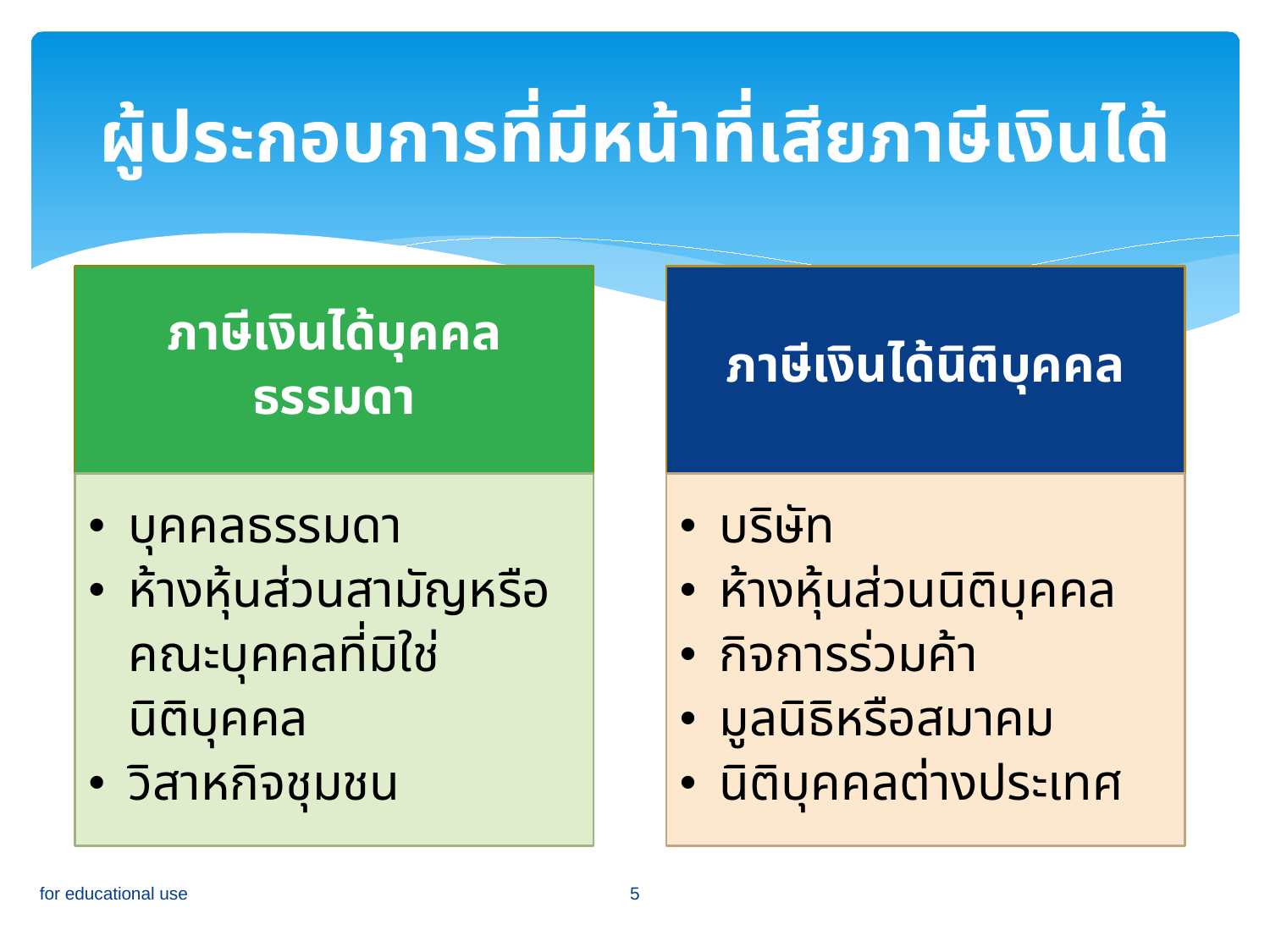

# ผู้ประกอบการที่มีหน้าที่เสียภาษีเงินได้
ภาษีเงินได้บุคคลธรรมดา
ภาษีเงินได้นิติบุคคล
บริษัท
บุคคลธรรมดา
วิสาหกิจชุมชน
กิจการร่วมค้า
นิติบุคคลต่างประเทศ
5
for educational use